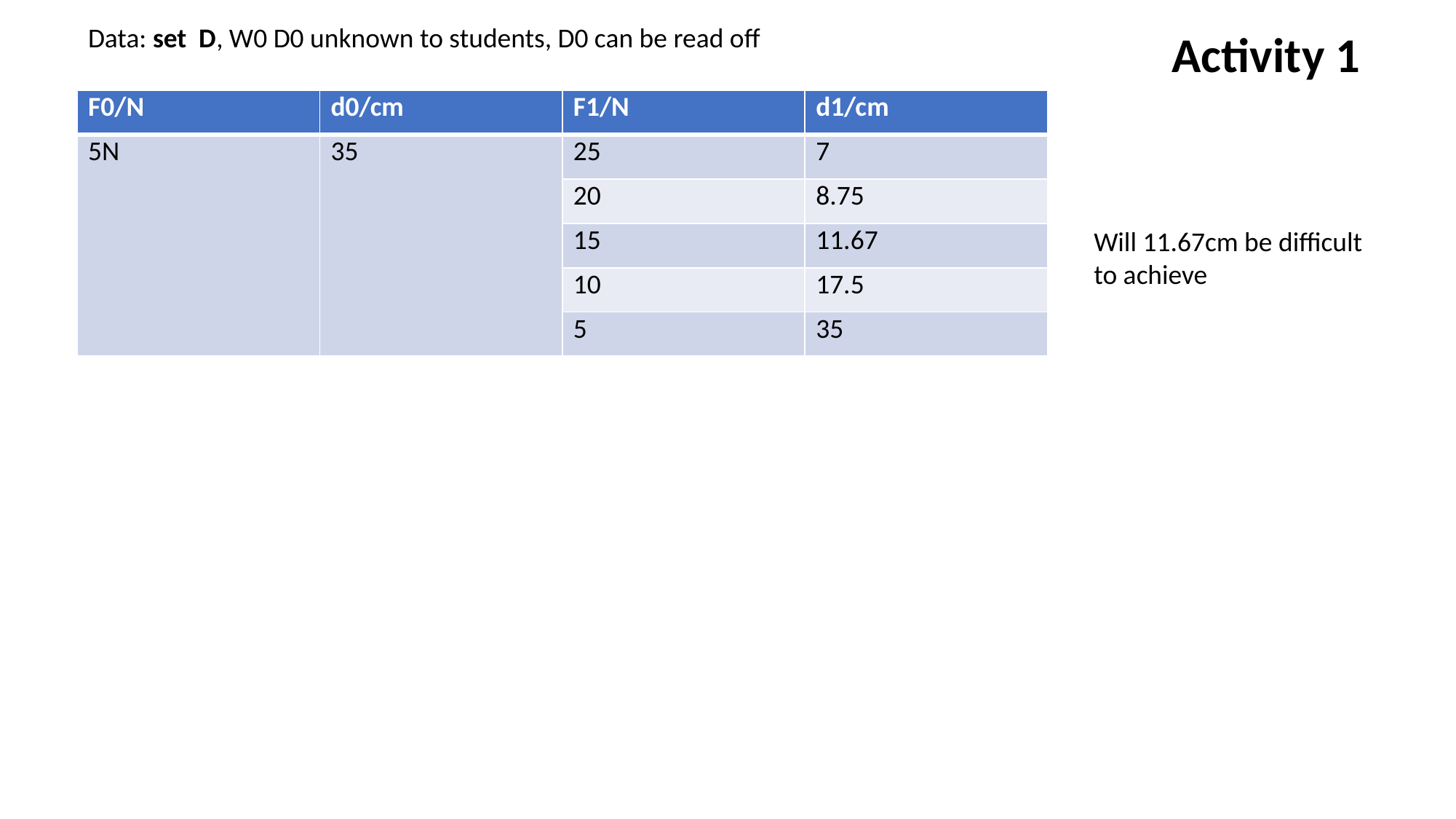

Data: set  D, W0 D0 unknown to students, D0 can be read off
Activity 1
| F0/N | d0/cm | F1/N | d1/cm |
| --- | --- | --- | --- |
| 5N | 35 | 25 | 7 |
|  |  | 20 | 8.75 |
|  |  | 15 | 11.67 |
|  |  | 10 | 17.5 |
|  |  | 5 | 35 |
Will 11.67cm be difficult to achieve